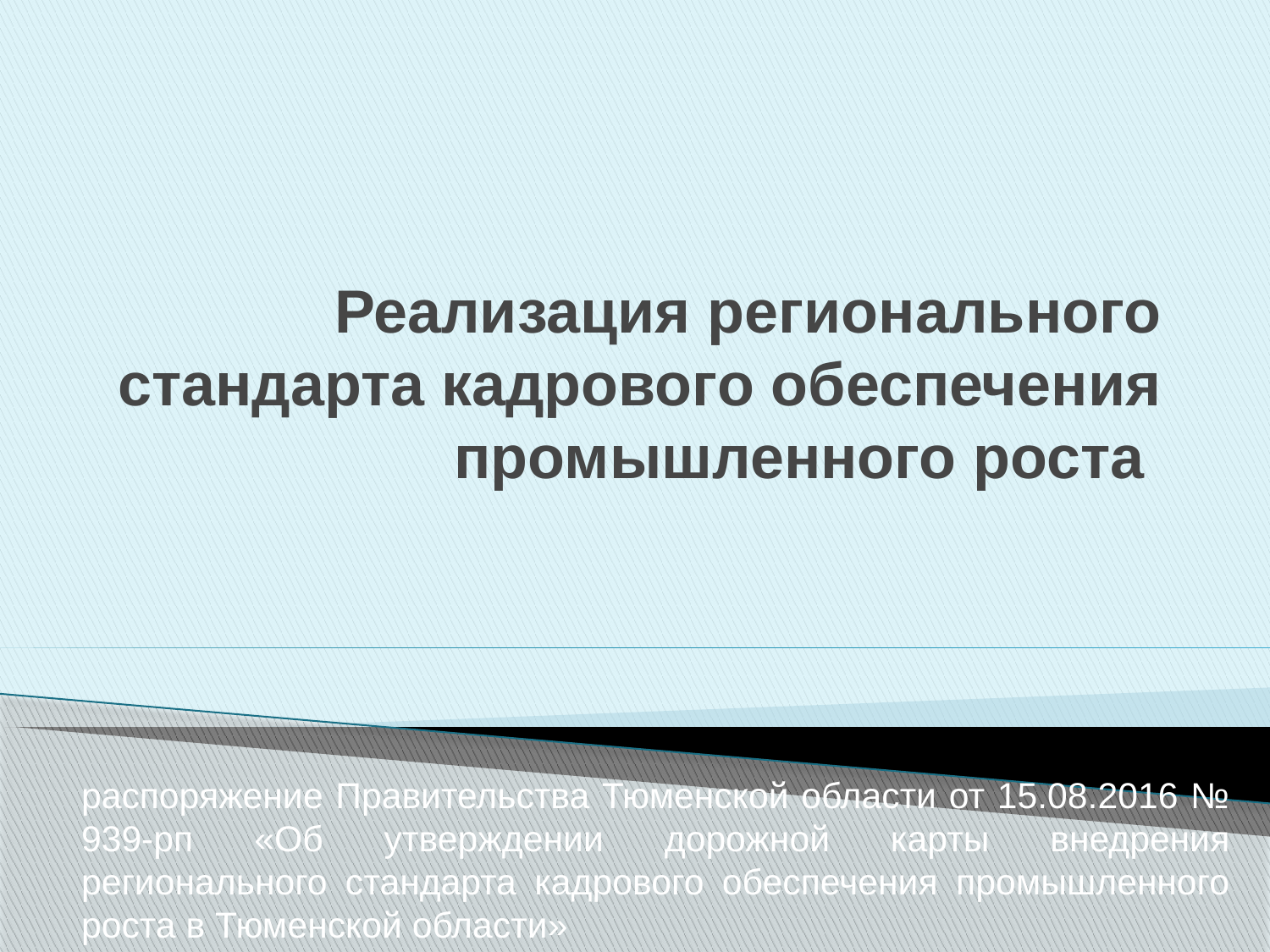

# Реализация регионального стандарта кадрового обеспечения промышленного роста
распоряжение Правительства Тюменской области от 15.08.2016 № 939-рп «Об утверждении дорожной карты внедрения регионального стандарта кадрового обеспечения промышленного роста в Тюменской области»